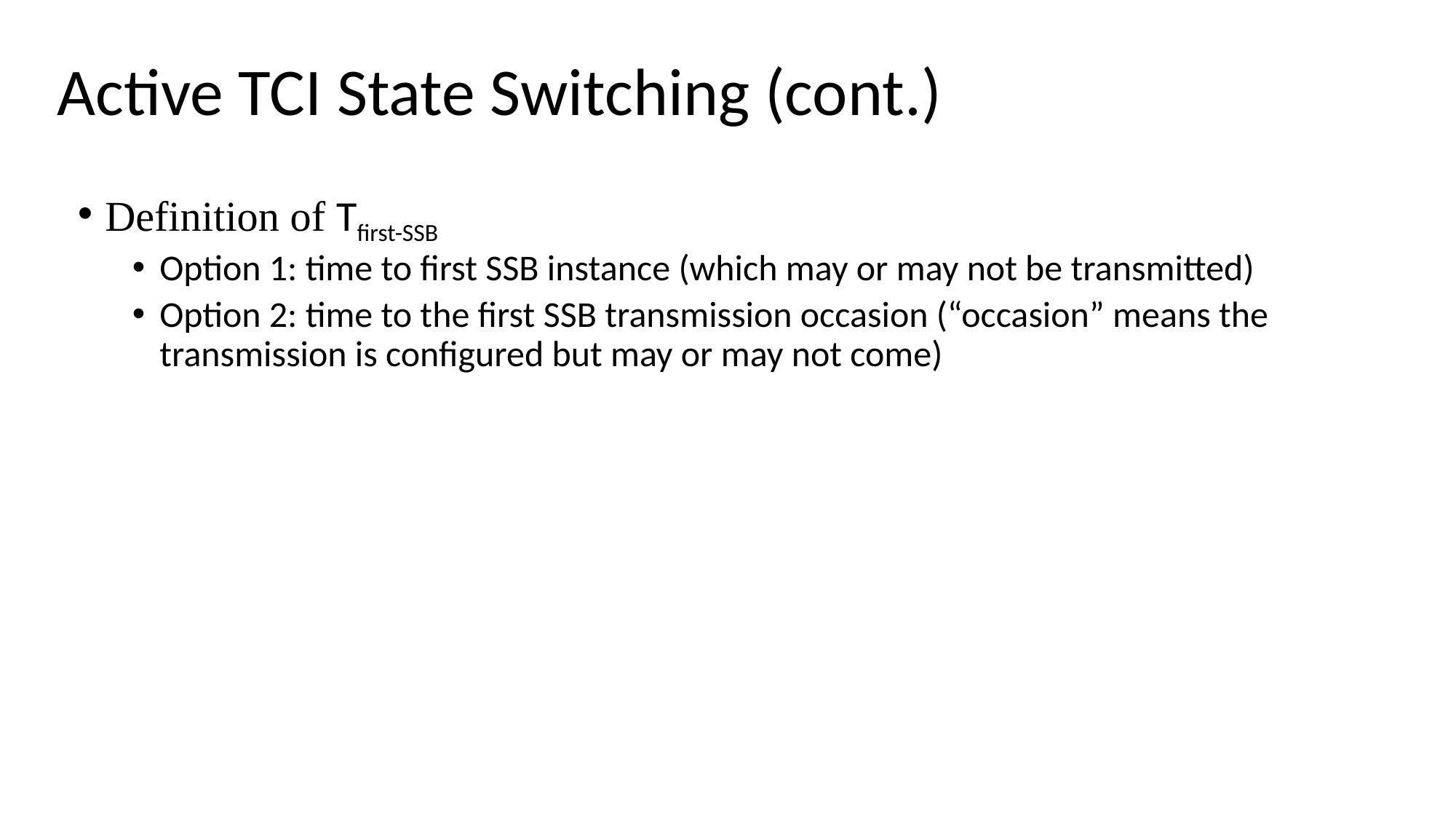

# Active TCI State Switching (cont.)
Definition of Tfirst-SSB
Option 1: time to first SSB instance (which may or may not be transmitted)
Option 2: time to the first SSB transmission occasion (“occasion” means the transmission is configured but may or may not come)